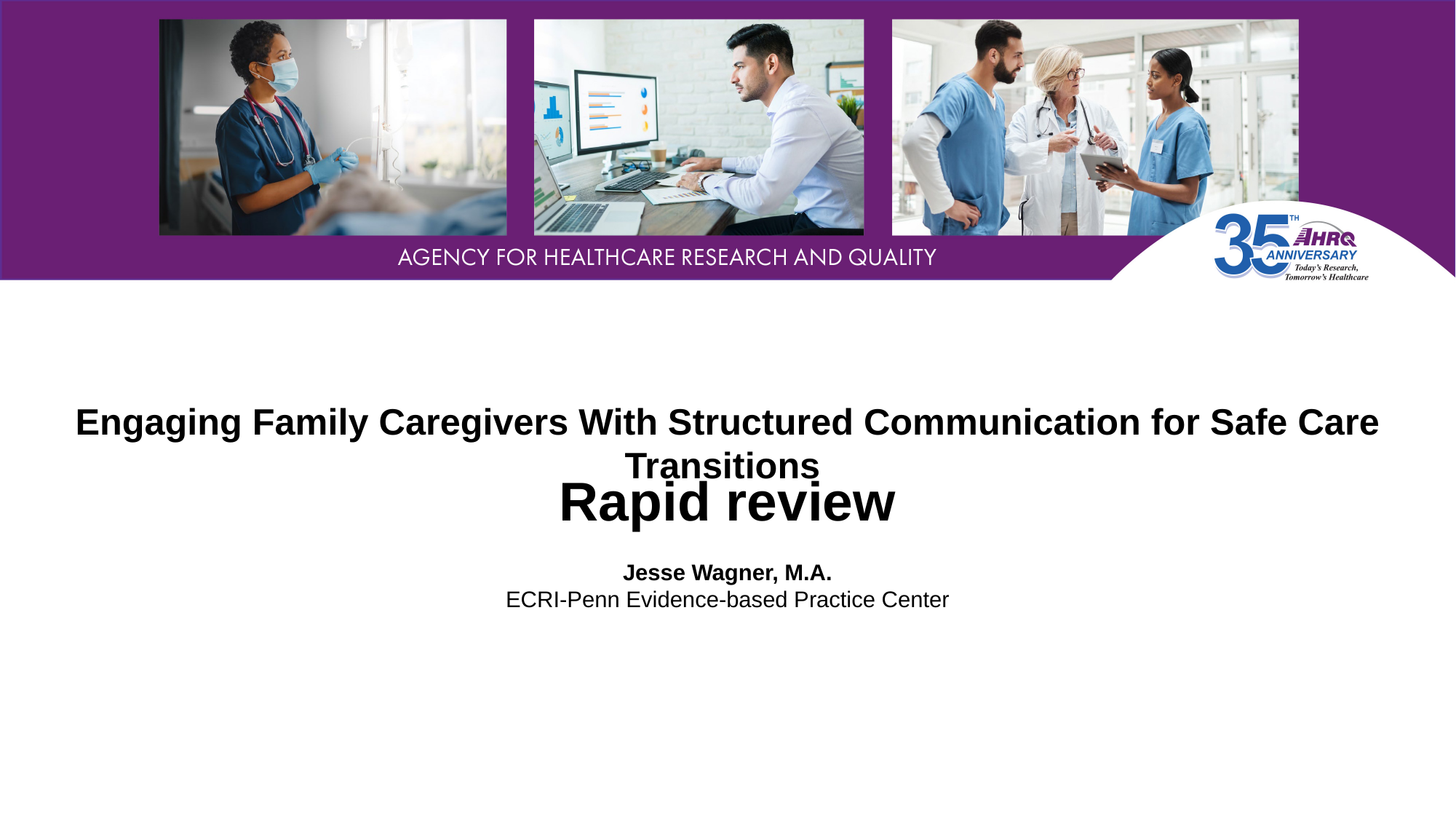

# Engaging Family Caregivers With Structured Communication for Safe Care Transitions Jesse Wagner, M.A. ECRI-Penn Evidence-based Practice Center
Rapid review